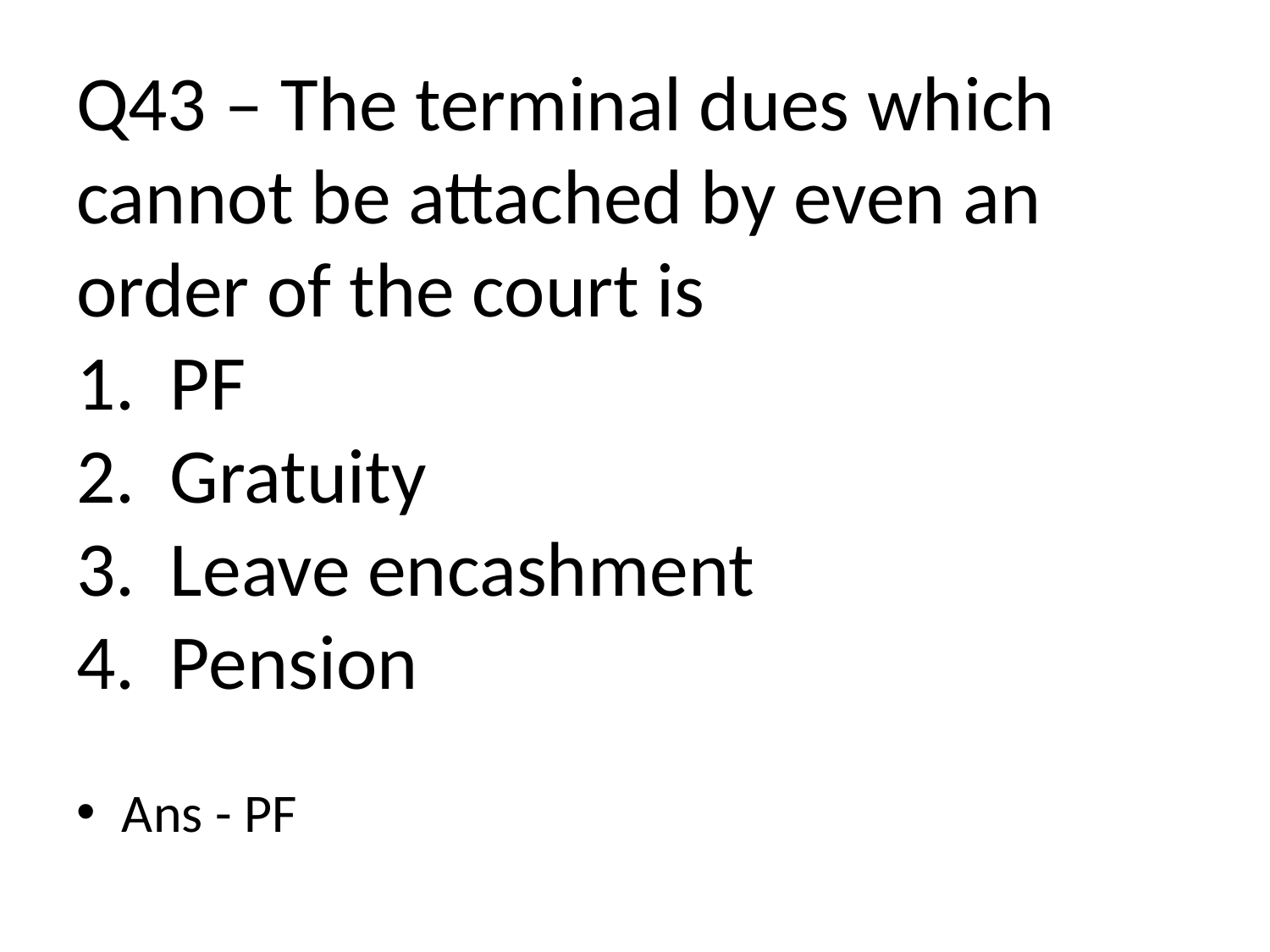

# Q43 – The terminal dues which cannot be attached by even an order of the court is 1.  PF 2.  Gratuity 3.  Leave encashment 4.  Pension
Ans - PF